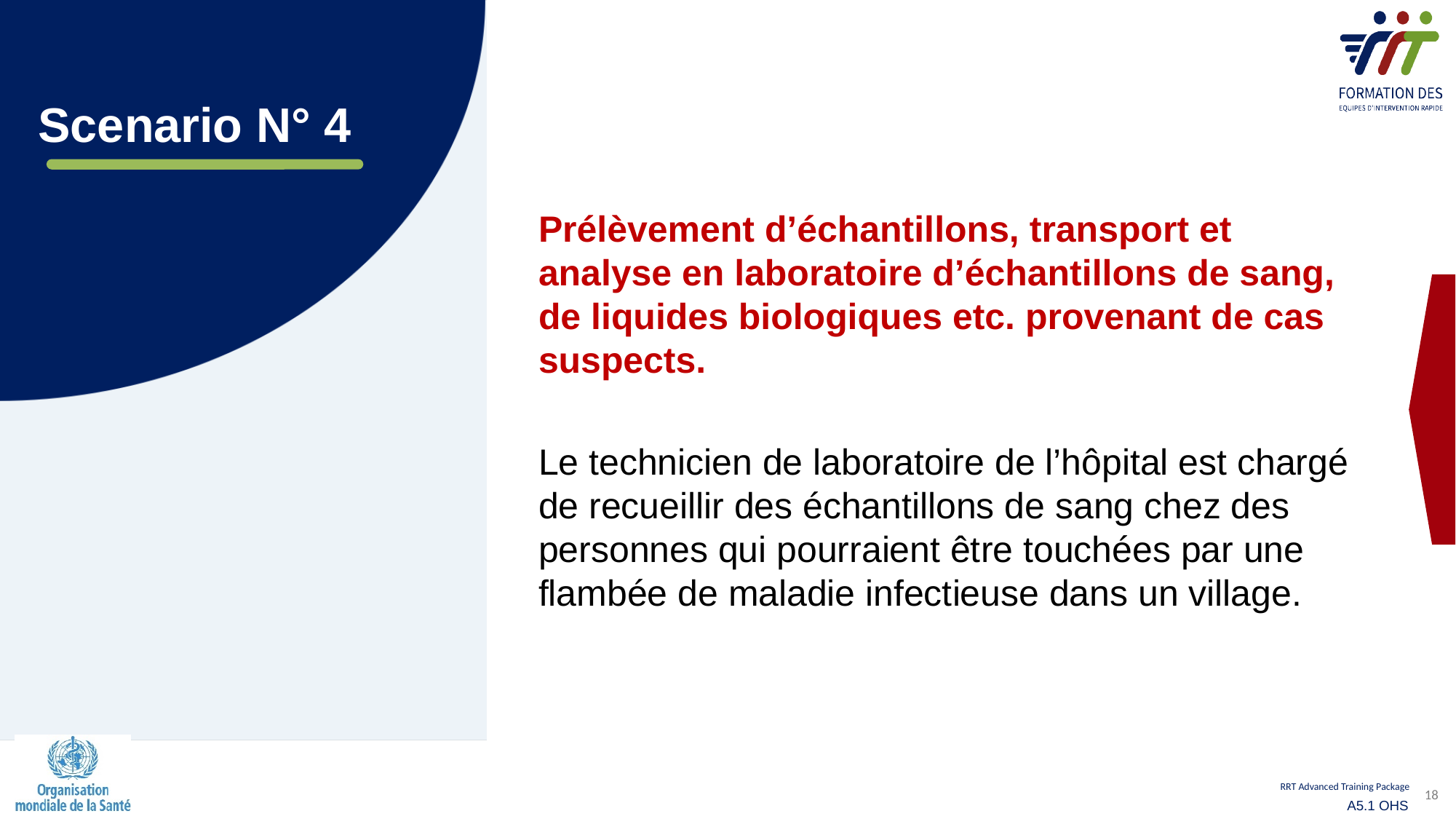

Scenario N° 4
Prélèvement d’échantillons, transport et analyse en laboratoire d’échantillons de sang, de liquides biologiques etc. provenant de cas suspects.

Le technicien de laboratoire de l’hôpital est chargé de recueillir des échantillons de sang chez des personnes qui pourraient être touchées par une flambée de maladie infectieuse dans un village.